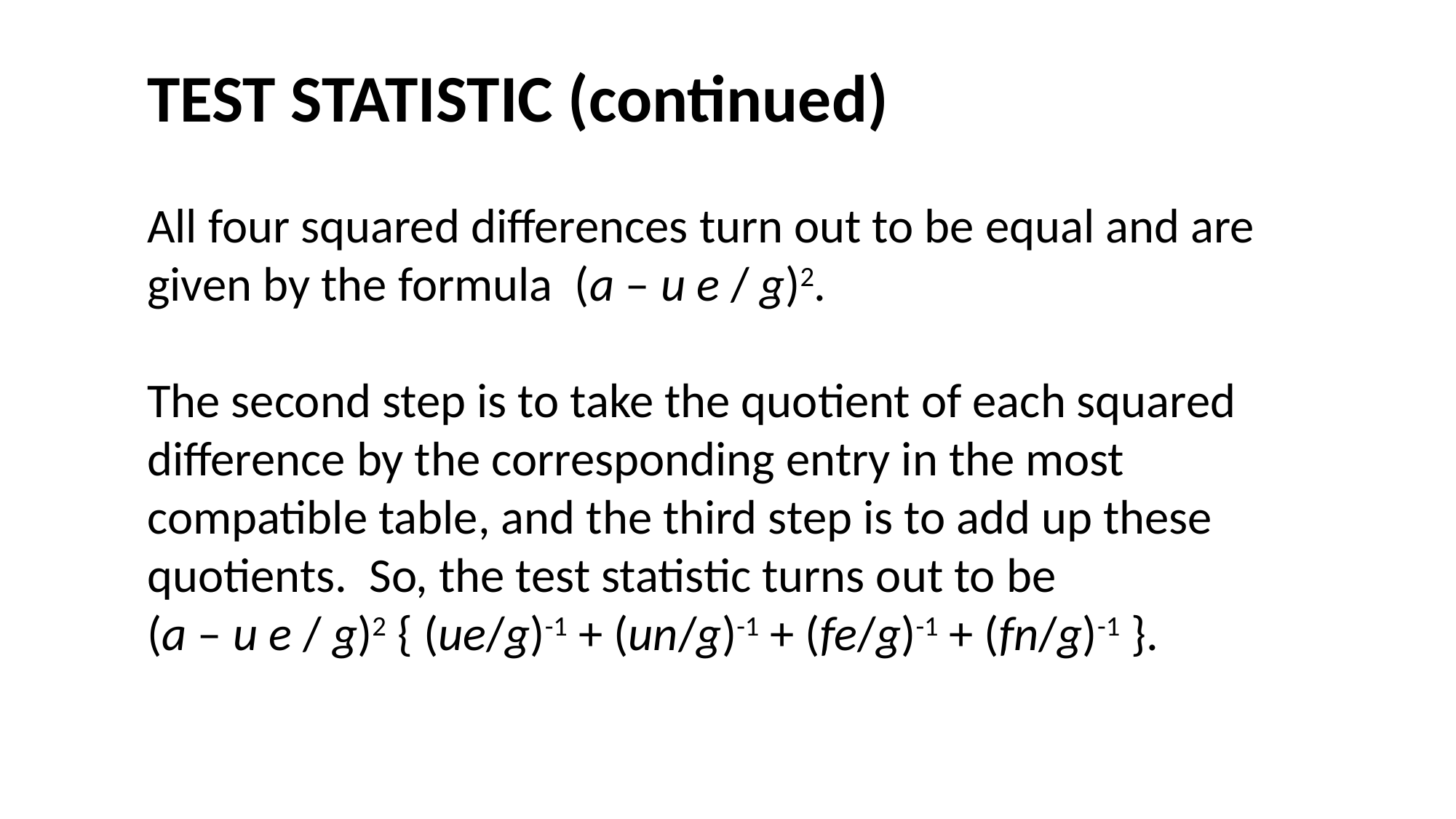

#
TEST STATISTIC (continued)

All four squared differences turn out to be equal and are given by the formula  (a – u e / g)2.

The second step is to take the quotient of each squared difference by the corresponding entry in the most compatible table, and the third step is to add up these quotients.  So, the test statistic turns out to be                    (a – u e / g)2 { (ue/g)-1 + (un/g)-1 + (fe/g)-1 + (fn/g)-1 }.